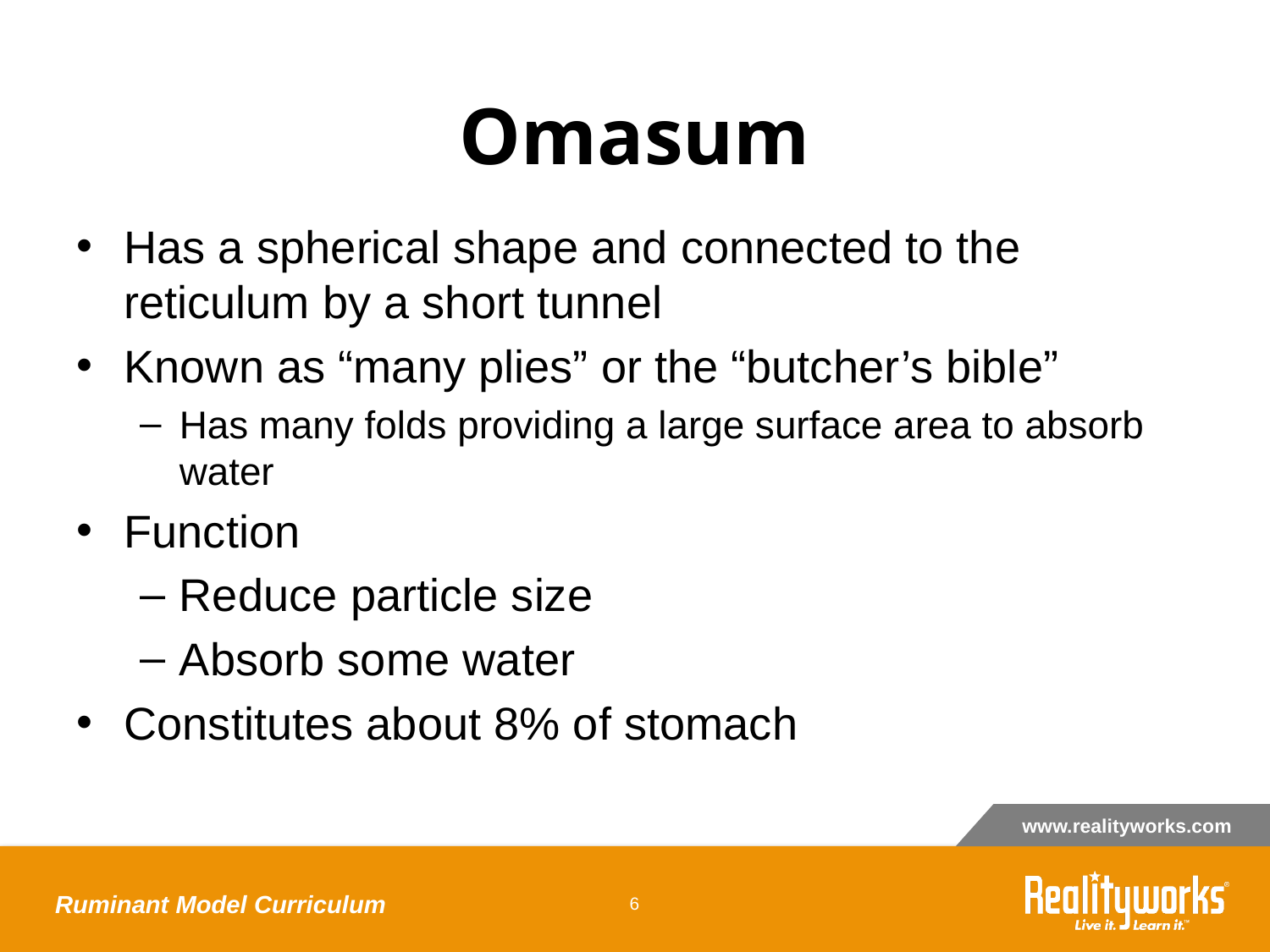

# Omasum
Has a spherical shape and connected to the reticulum by a short tunnel
Known as “many plies” or the “butcher’s bible”
Has many folds providing a large surface area to absorb water
Function
Reduce particle size
Absorb some water
Constitutes about 8% of stomach
Ruminant Model Curriculum
6